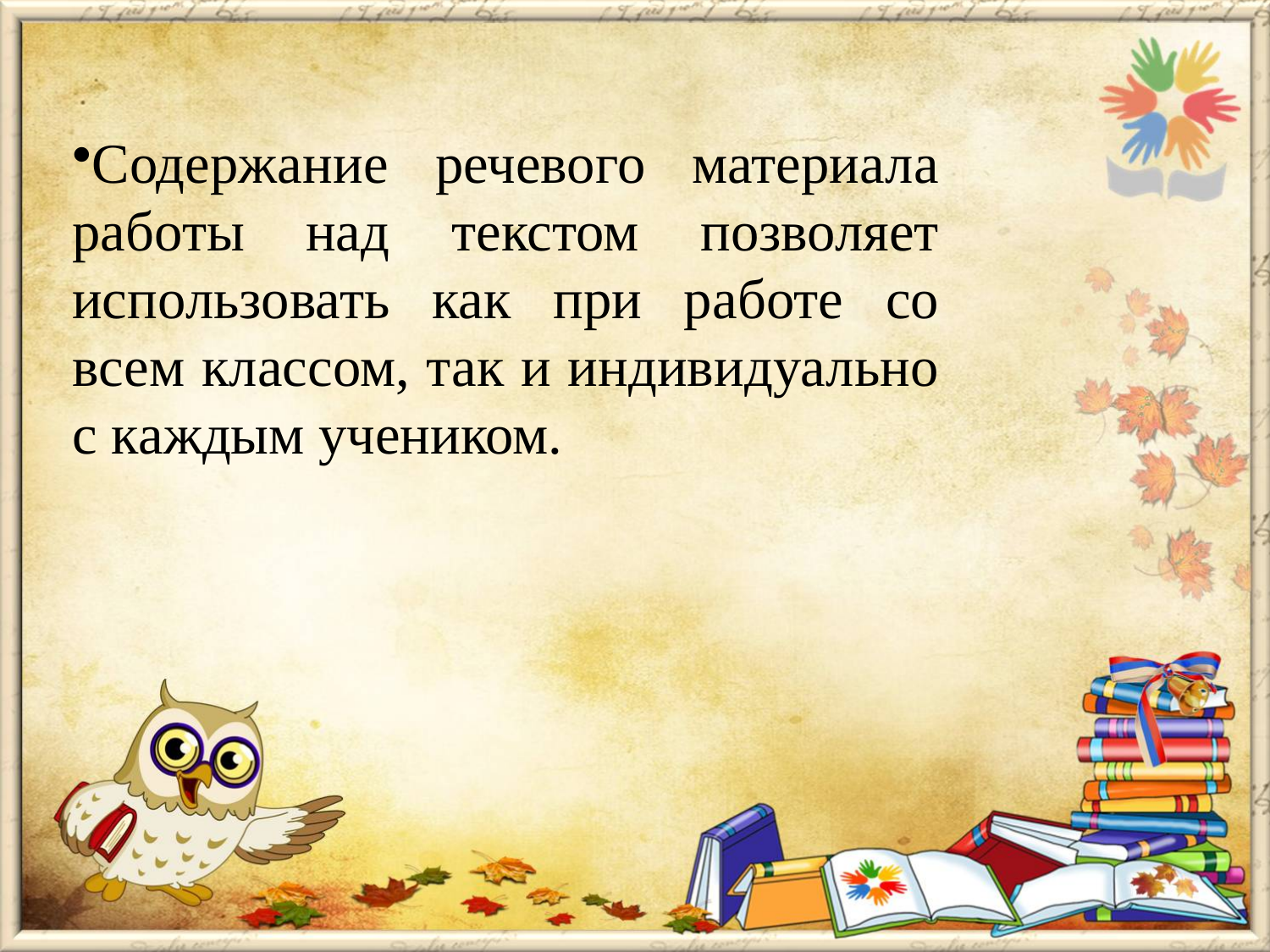

Содержание речевого материала работы над текстом позволяет использовать как при работе со всем классом, так и индивидуально с каждым учеником.